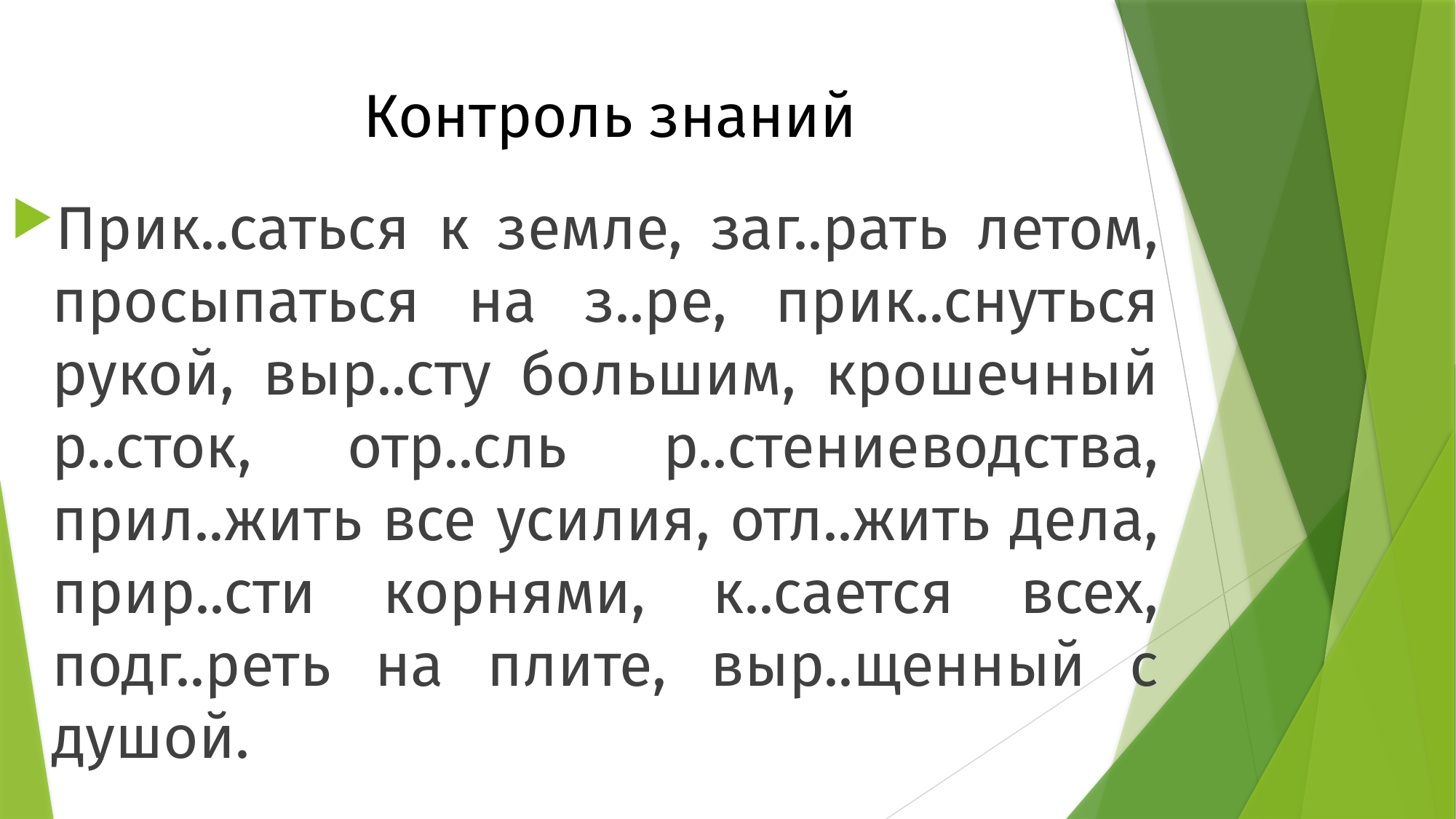

# Контроль знаний
Прик..саться к земле, заг..рать летом, просыпаться на з..ре, прик..снуться рукой, выр..сту большим, крошечный р..сток, отр..сль р..стениеводства, прил..жить все усилия, отл..жить дела, прир..сти корнями, к..сается всех, подг..реть на плите, выр..щенный с душой.